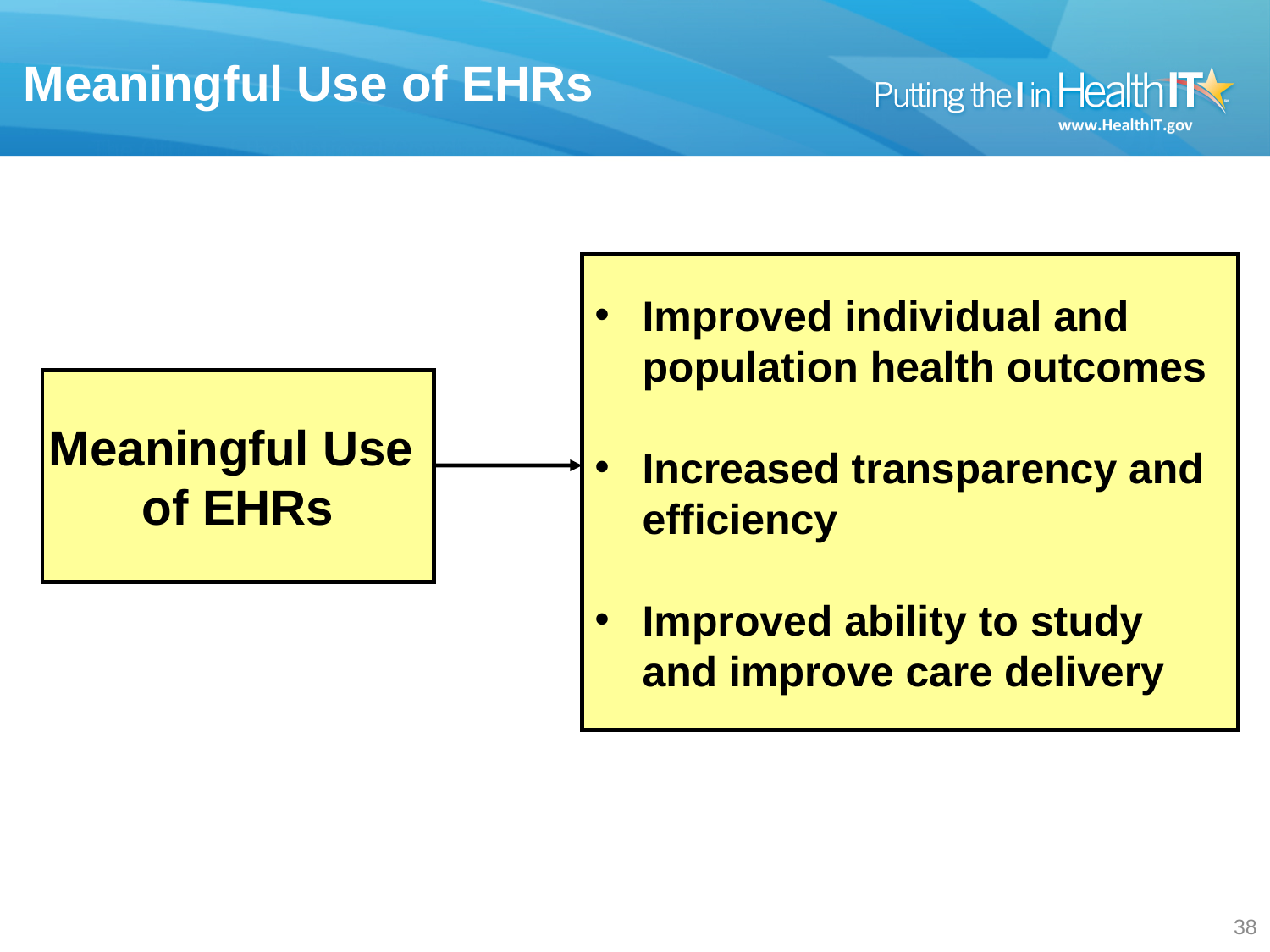

# Meaningful Use of EHRs
Improved individual and population health outcomes

Increased transparency and efficiency

Improved ability to study and improve care delivery
Meaningful Use
of EHRs

38